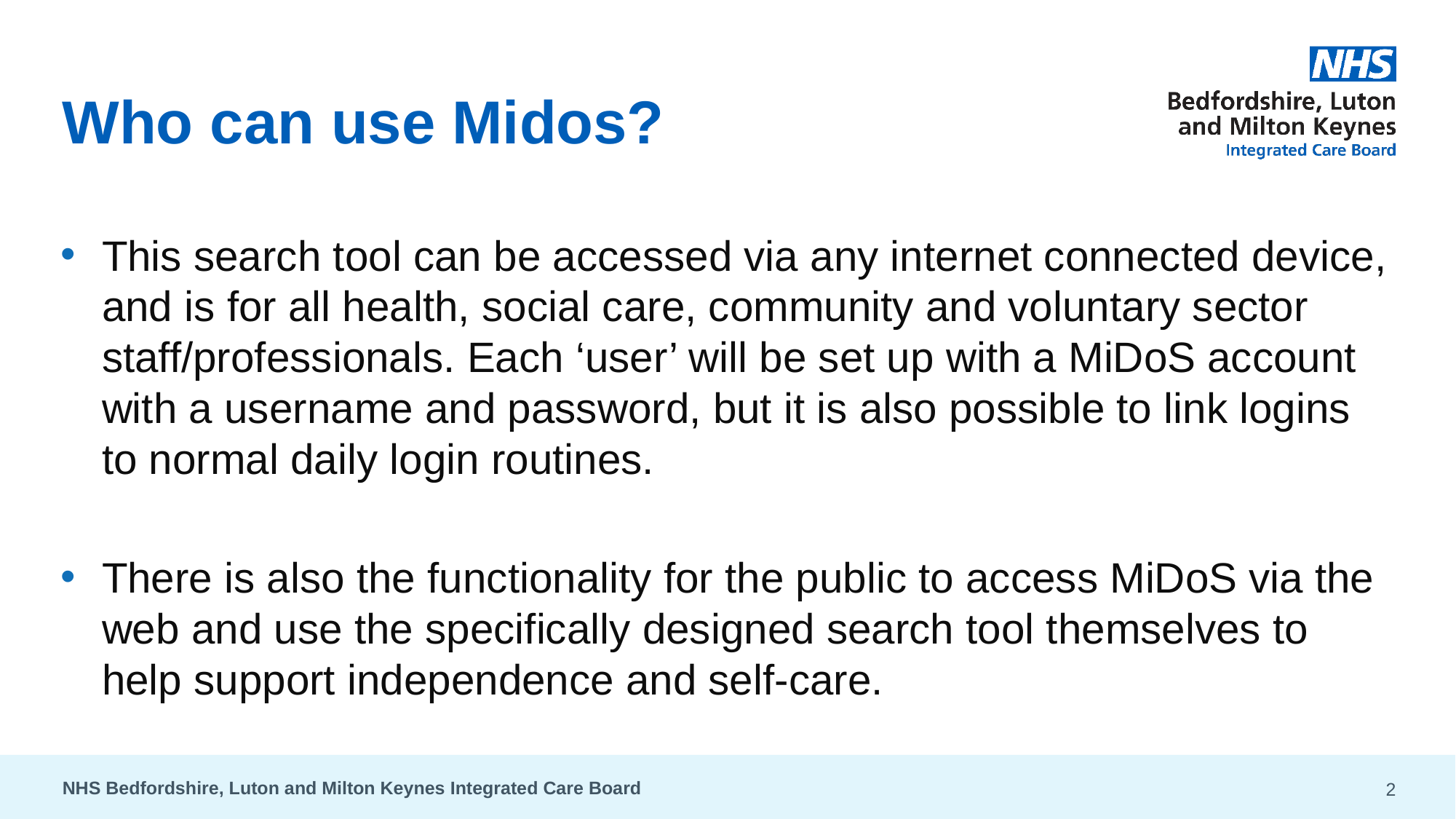

# Who can use Midos?

This search tool can be accessed via any internet connected device, and is for all health, social care, community and voluntary sector staff/professionals. Each ‘user’ will be set up with a MiDoS account with a username and password, but it is also possible to link logins to normal daily login routines.

There is also the functionality for the public to access MiDoS via the web and use the specifically designed search tool themselves to help support independence and self-care.

NHS Bedfordshire, Luton and Milton Keynes Integrated Care Board
2